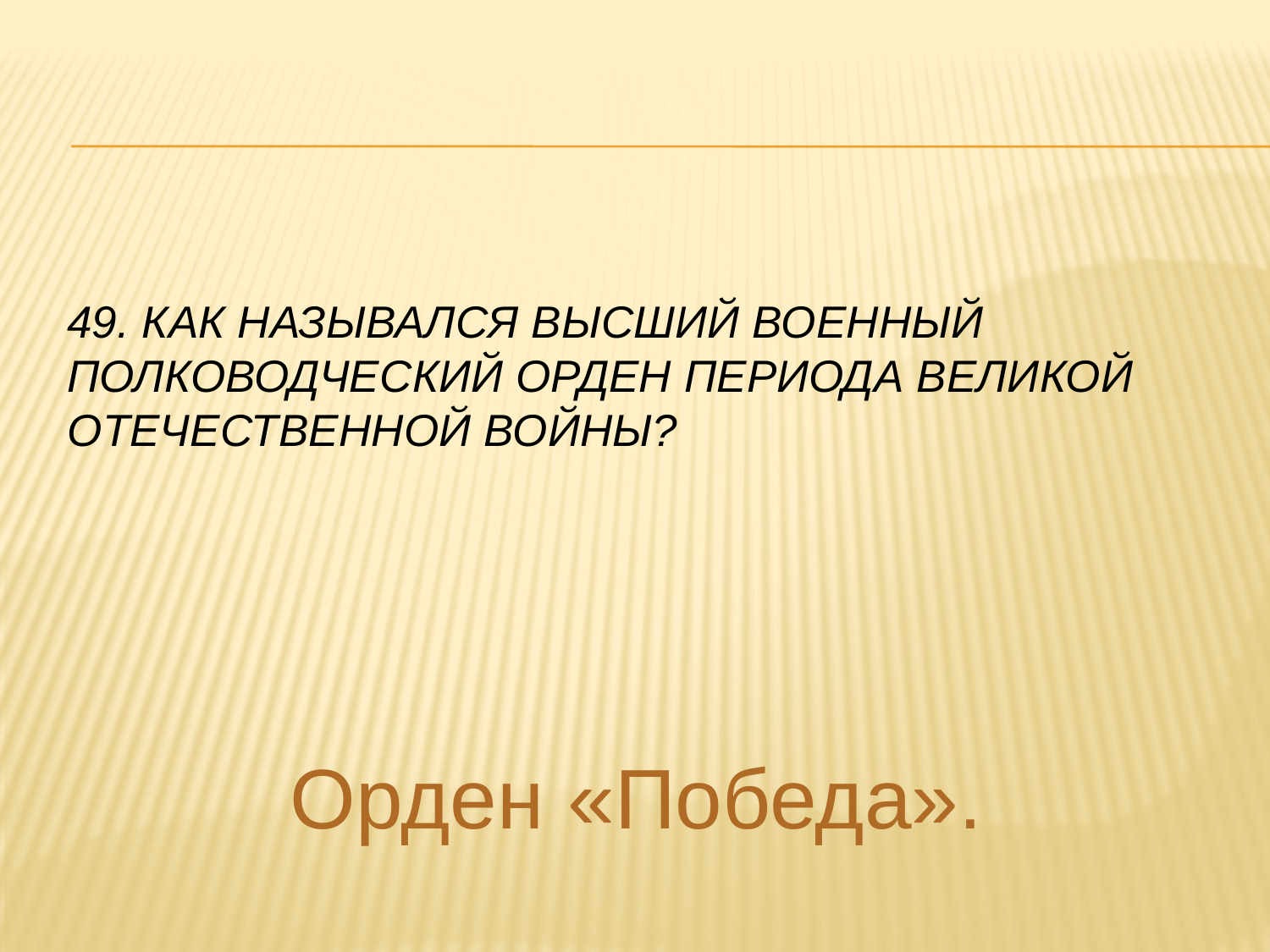

# 49. Как назывался высший военный полководческий орден периода Великой Отечественной войны?
Орден «Победа».